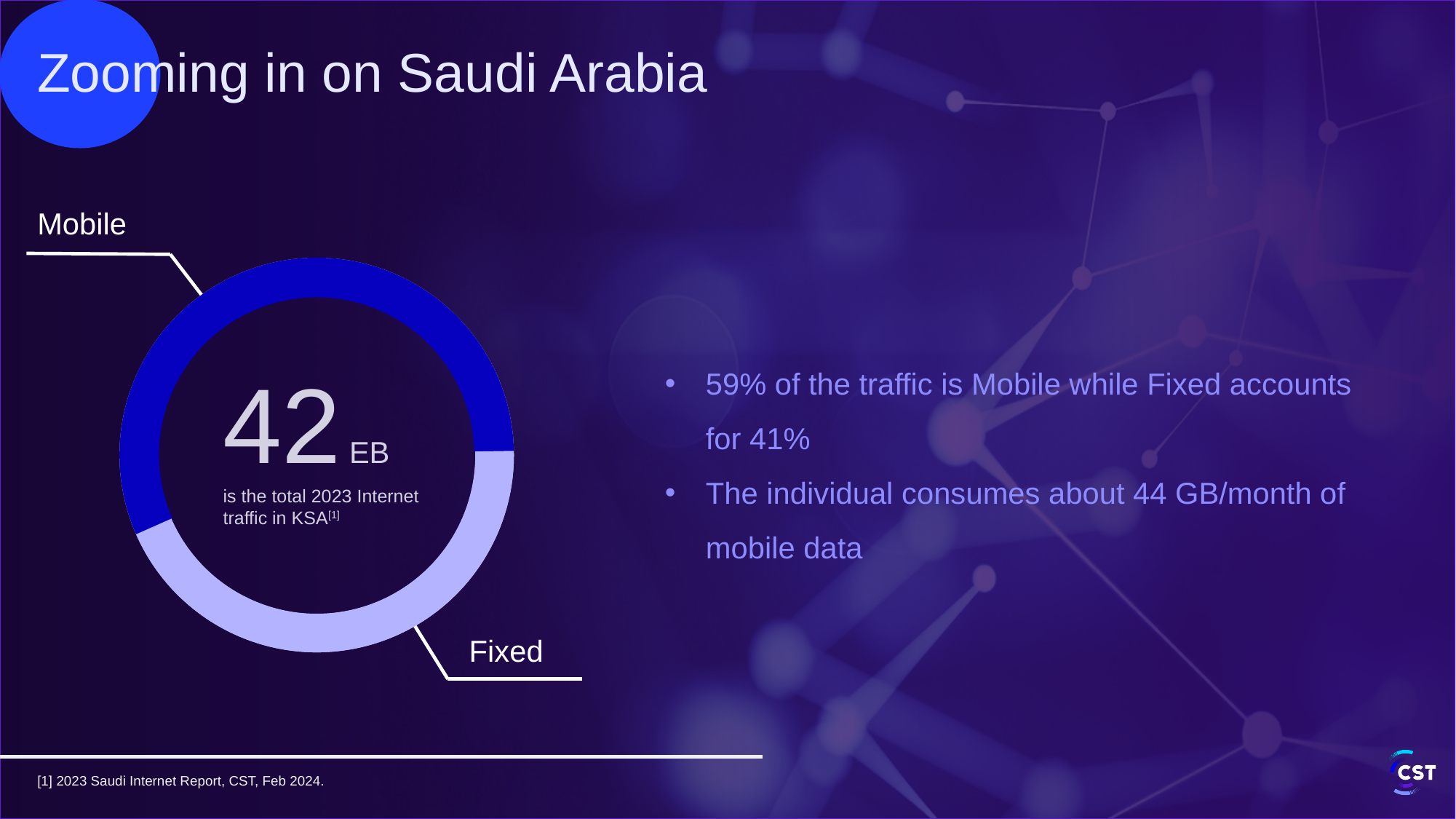

# Zooming in on Saudi Arabia
Mobile

59% of the traffic is Mobile while Fixed accounts for 41%
The individual consumes about 44 GB/month of mobile data
42 EB
is the total 2023 Internet traffic in KSA[1]
Fixed
[1] 2023 Saudi Internet Report, CST, Feb 2024.